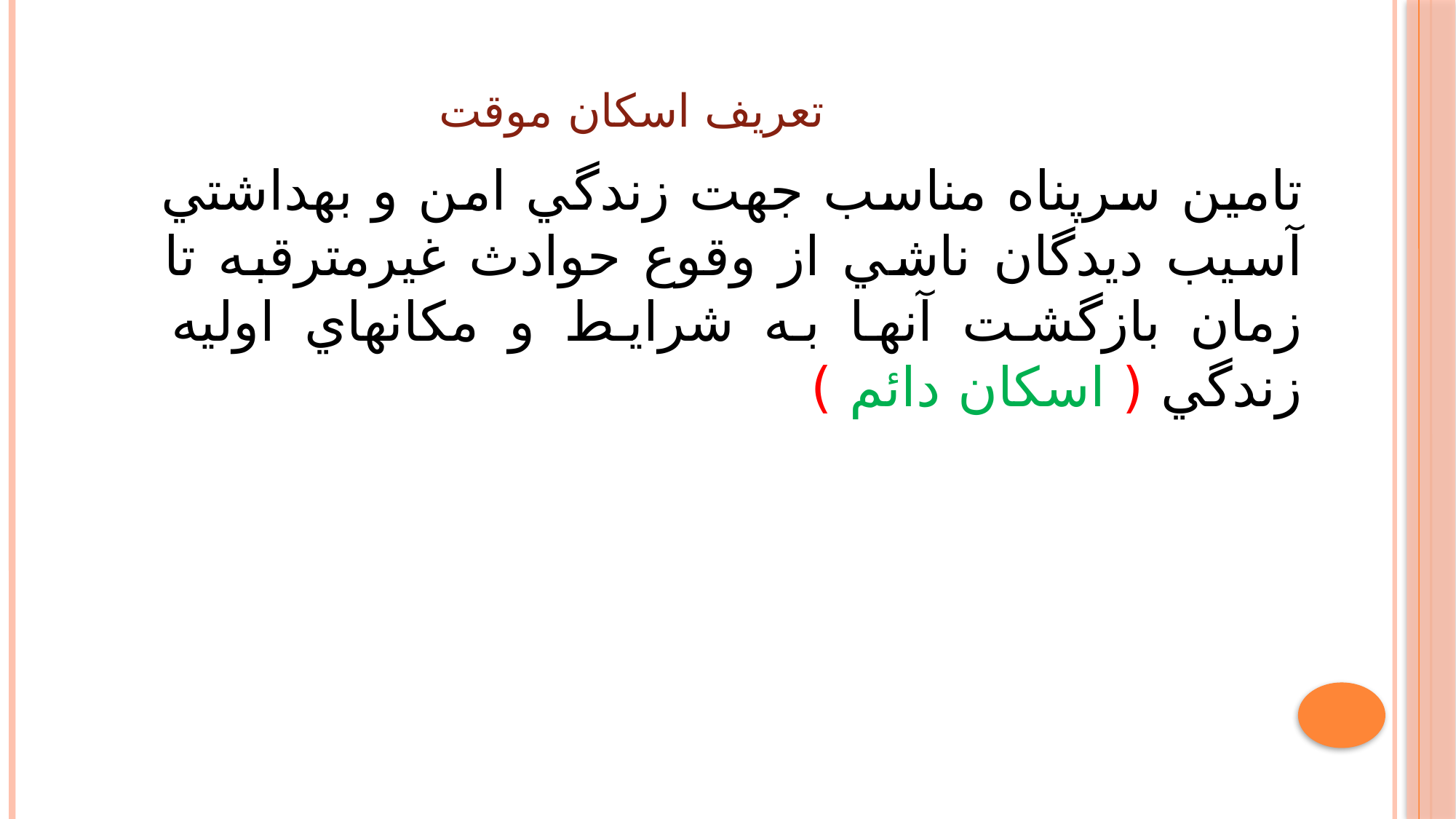

# تعریف اسكان موقت
تامين سرپناه مناسب جهت زندگي امن و بهداشتي آسيب ديدگان ناشي از وقوع حوادث غيرمترقبه تا زمان بازگشت آنها به شرايط و مكانهاي اوليه زندگي ( اسکان دائم )